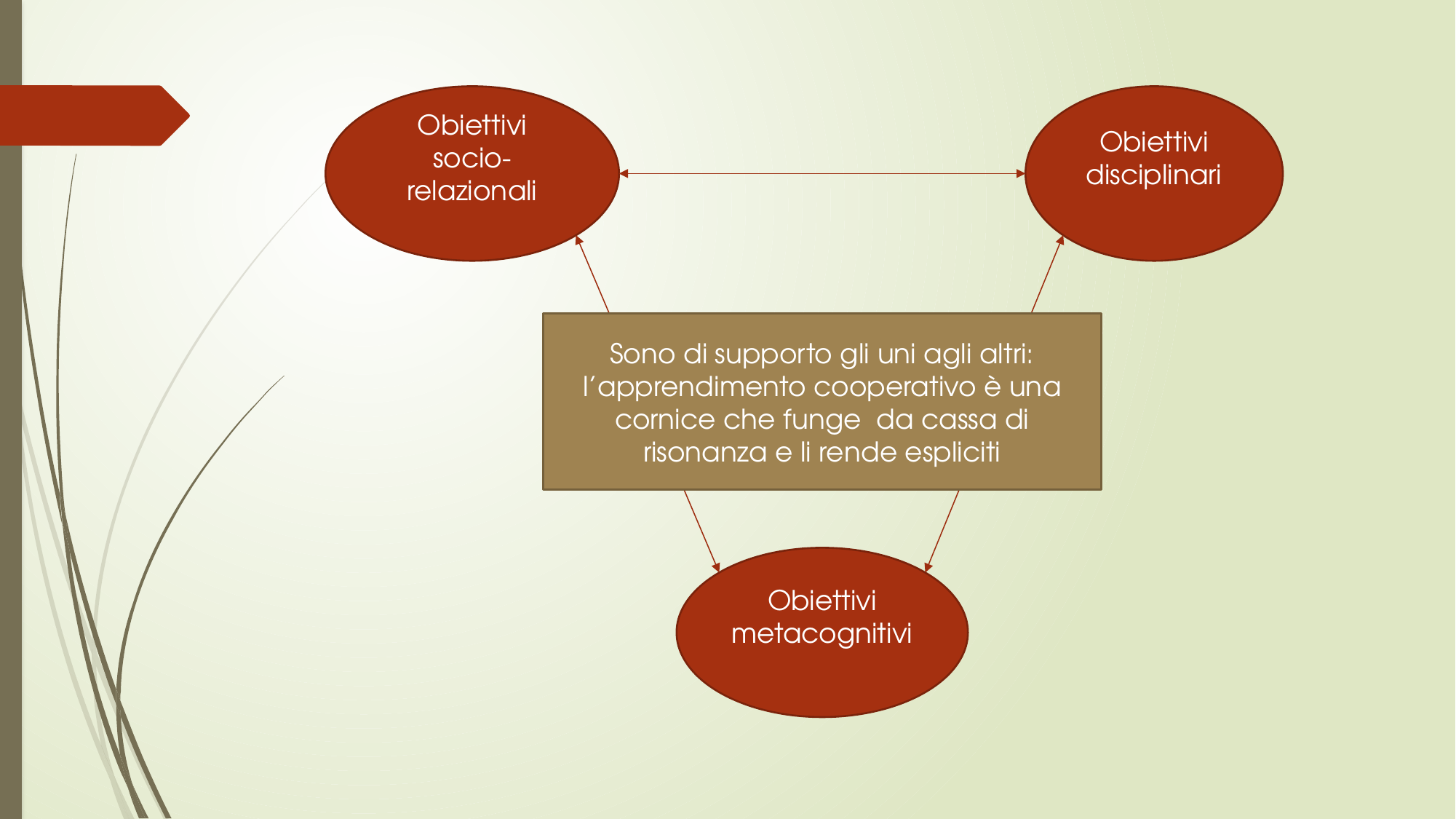

Obiettivi socio-relazionali

Obiettivi disciplinari

Obiettivi metacognitivi

Sono di supporto gli uni agli altri: l’apprendimento cooperativo è una cornice che funge  da cassa di risonanza e li rende espliciti